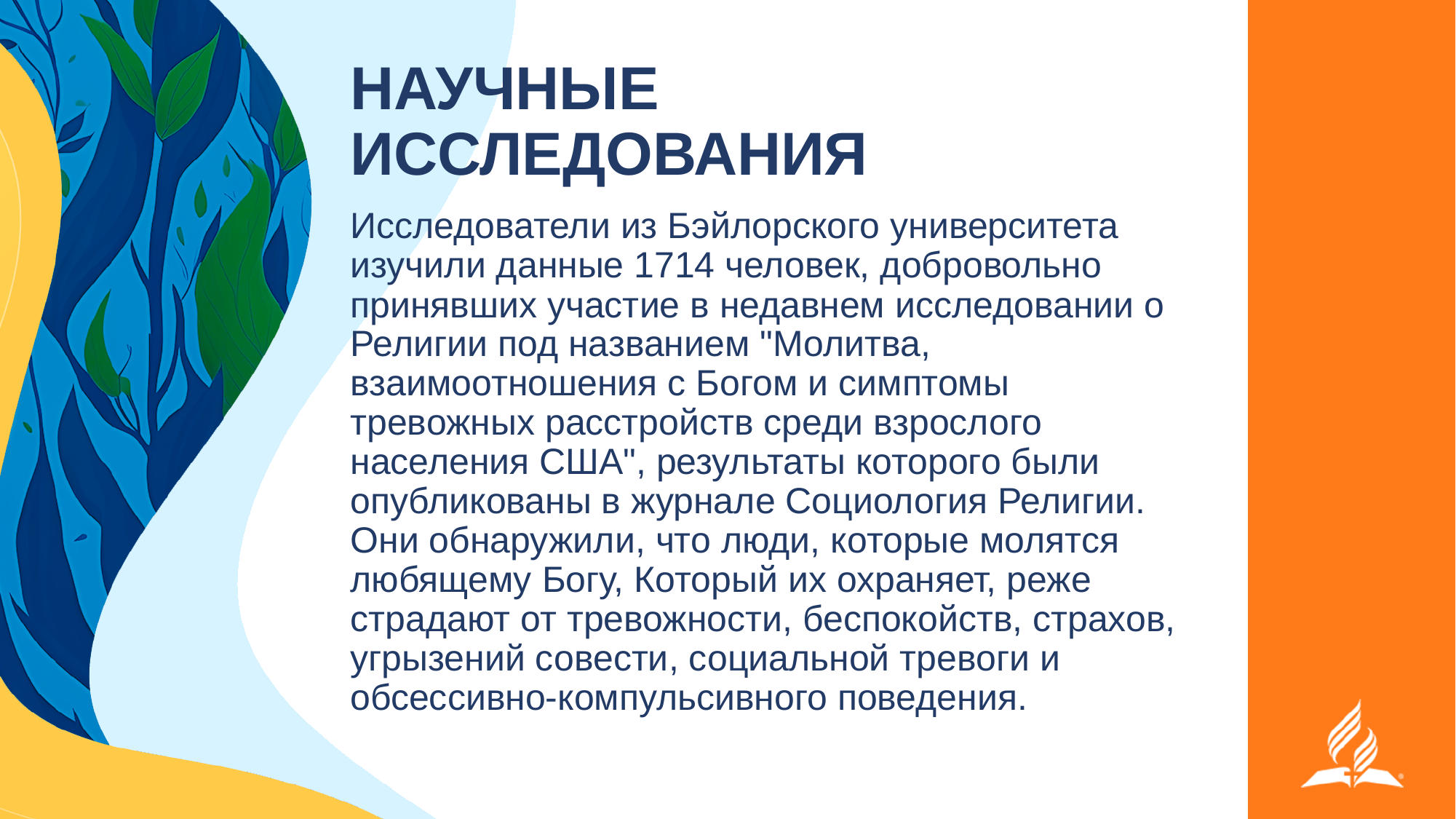

# НАУЧНЫЕ ИССЛЕДОВАНИЯ
Исследователи из Бэйлорского университета изучили данные 1714 человек, добровольно принявших участие в недавнем исследовании о Религии под названием "Молитва, взаимоотношения с Богом и симптомы тревожных расстройств среди взрослого населения США", результаты которого были опубликованы в журнале Социология Религии. Они обнаружили, что люди, которые молятся любящему Богу, Который их охраняет, реже страдают от тревожности, беспокойств, страхов, угрызений совести, социальной тревоги и обсессивно-компульсивного поведения.